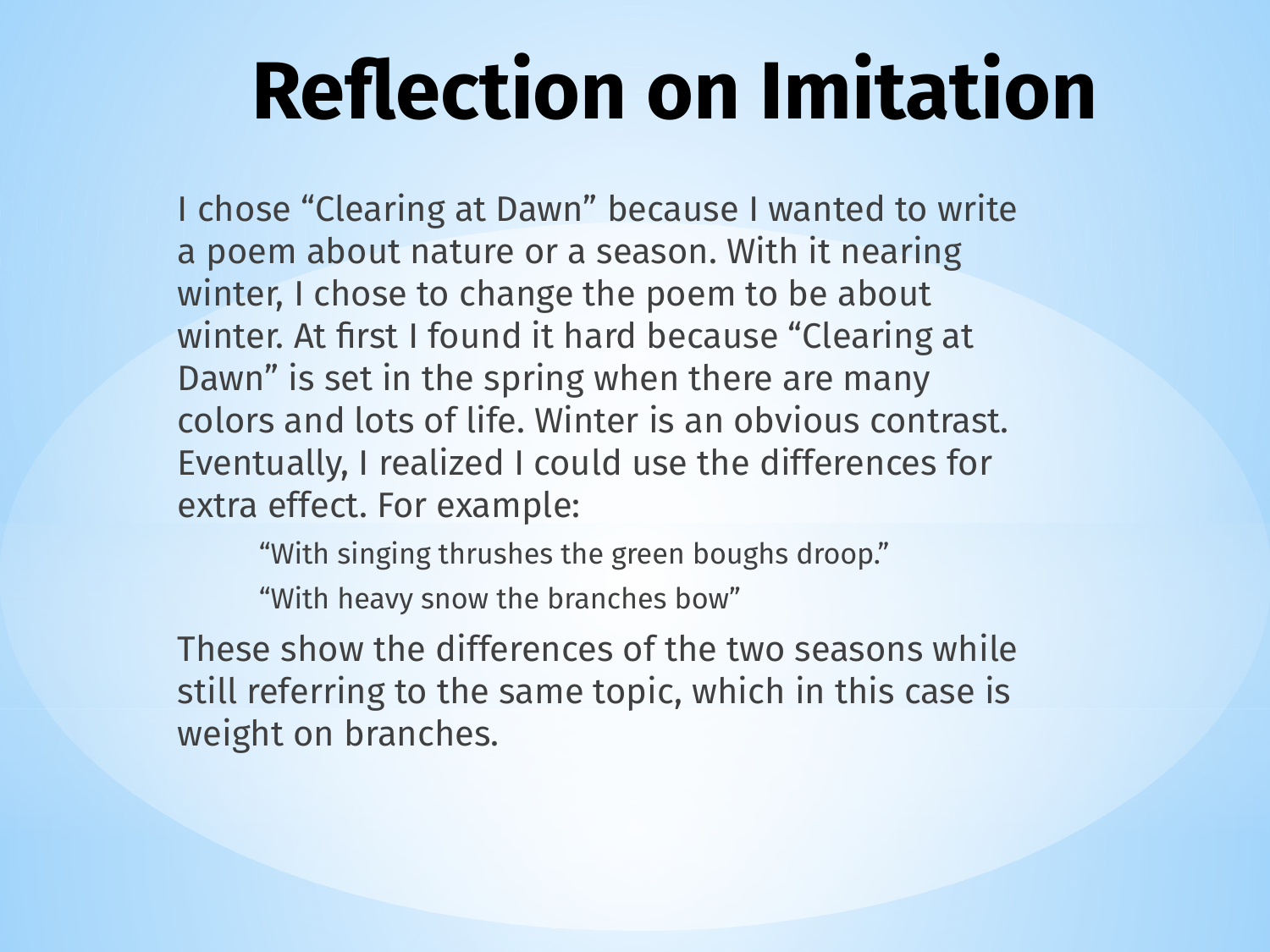

# Reflection on Imitation
I chose “Clearing at Dawn” because I wanted to write  a poem about nature or a season. With it nearing winter, I chose to change the poem to be about winter. At first I found it hard because “Clearing at Dawn” is set in the spring when there are many colors and lots of life. Winter is an obvious contrast. Eventually, I realized I could use the differences for extra effect. For example:
“With singing thrushes the green boughs droop.”
“With heavy snow the branches bow”
These show the differences of the two seasons while still referring to the same topic, which in this case is weight on branches.